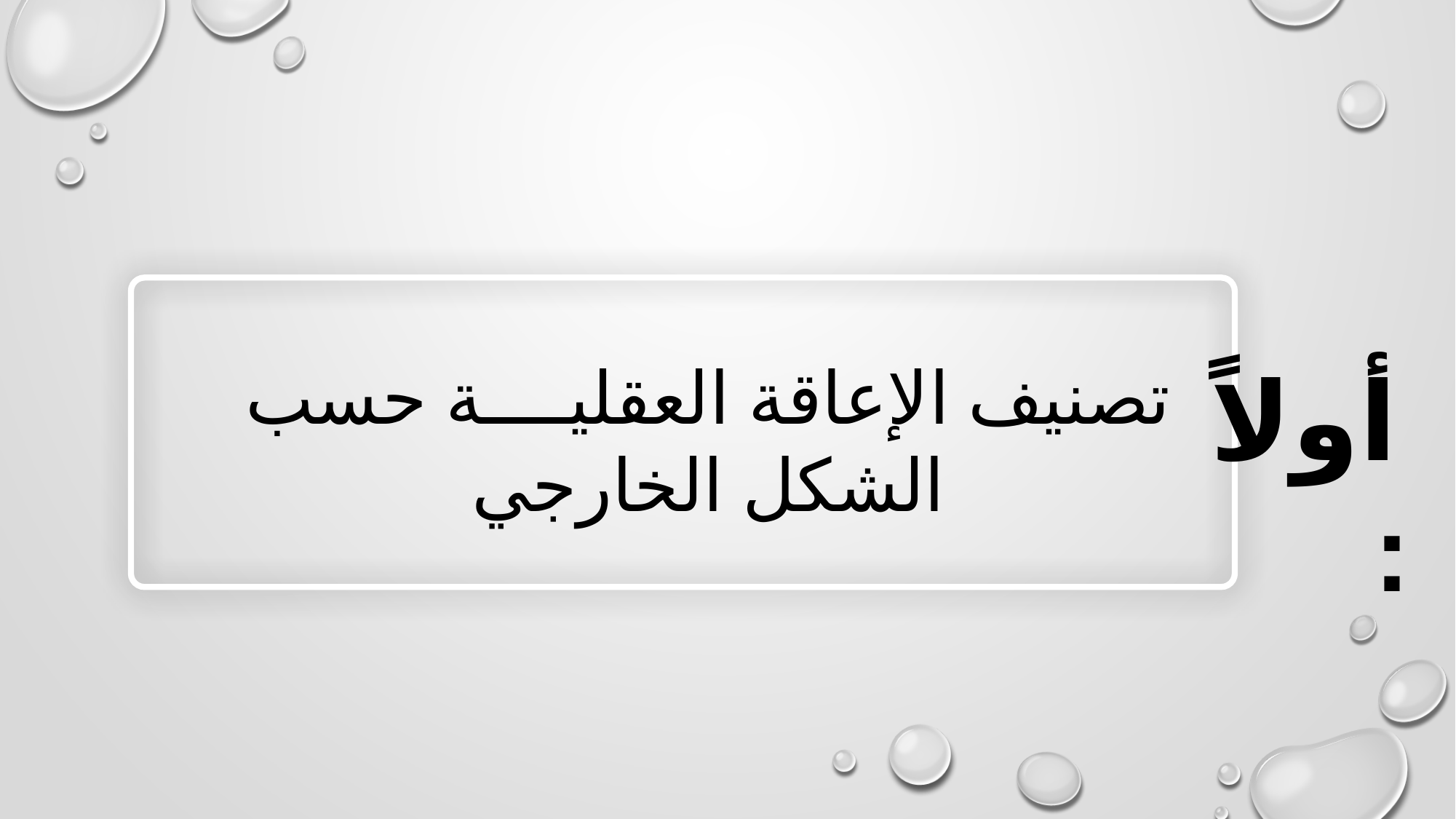

تصنيف الإعاقة العقليــــة حسب الشكل الخارجي
أولاً: